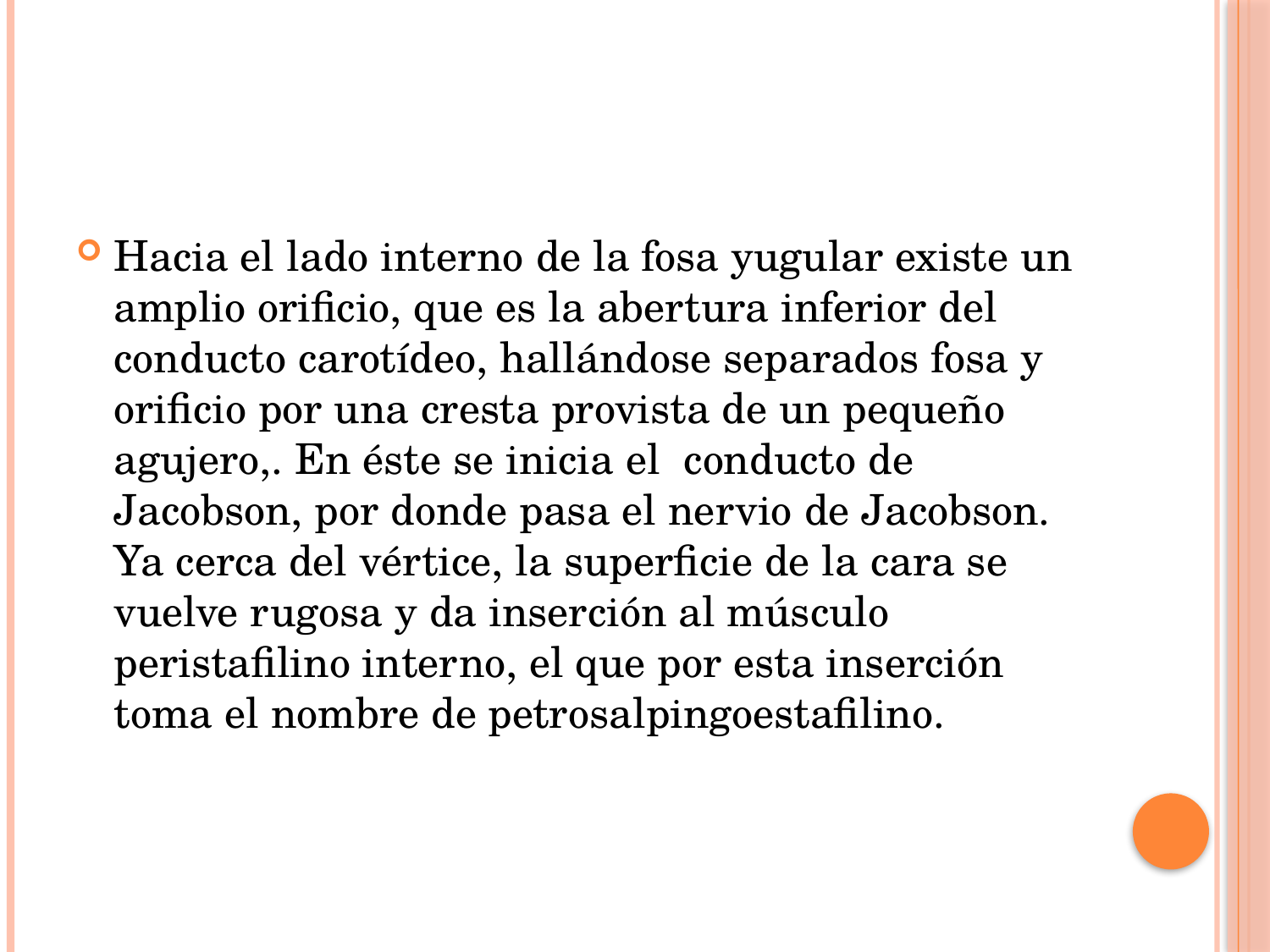

#
Hacia el lado interno de la fosa yugular existe un amplio orificio, que es la abertura inferior del conducto carotídeo, hallándose separados fosa y orificio por una cresta provista de un pequeño agujero,. En éste se inicia el  conducto de Jacobson, por donde pasa el nervio de Jacobson. Ya cerca del vértice, la superficie de la cara se vuelve rugosa y da inserción al músculo peristafilino interno, el que por esta inserción toma el nombre de petrosalpingoestafilino.